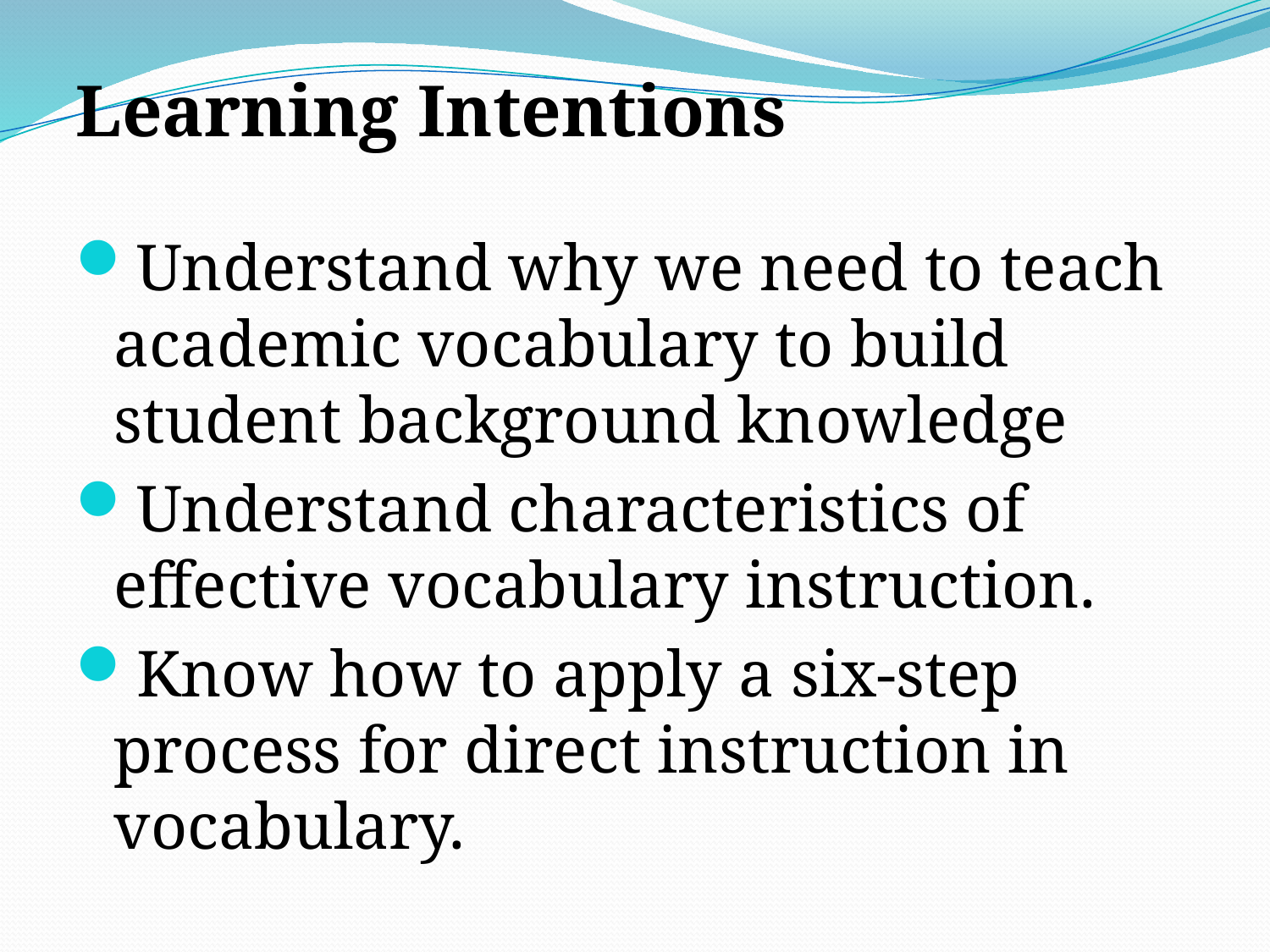

Learning Intentions

Understand why we need to teach academic vocabulary to build student background knowledge
Understand characteristics of effective vocabulary instruction.
Know how to apply a six-step process for direct instruction in vocabulary.